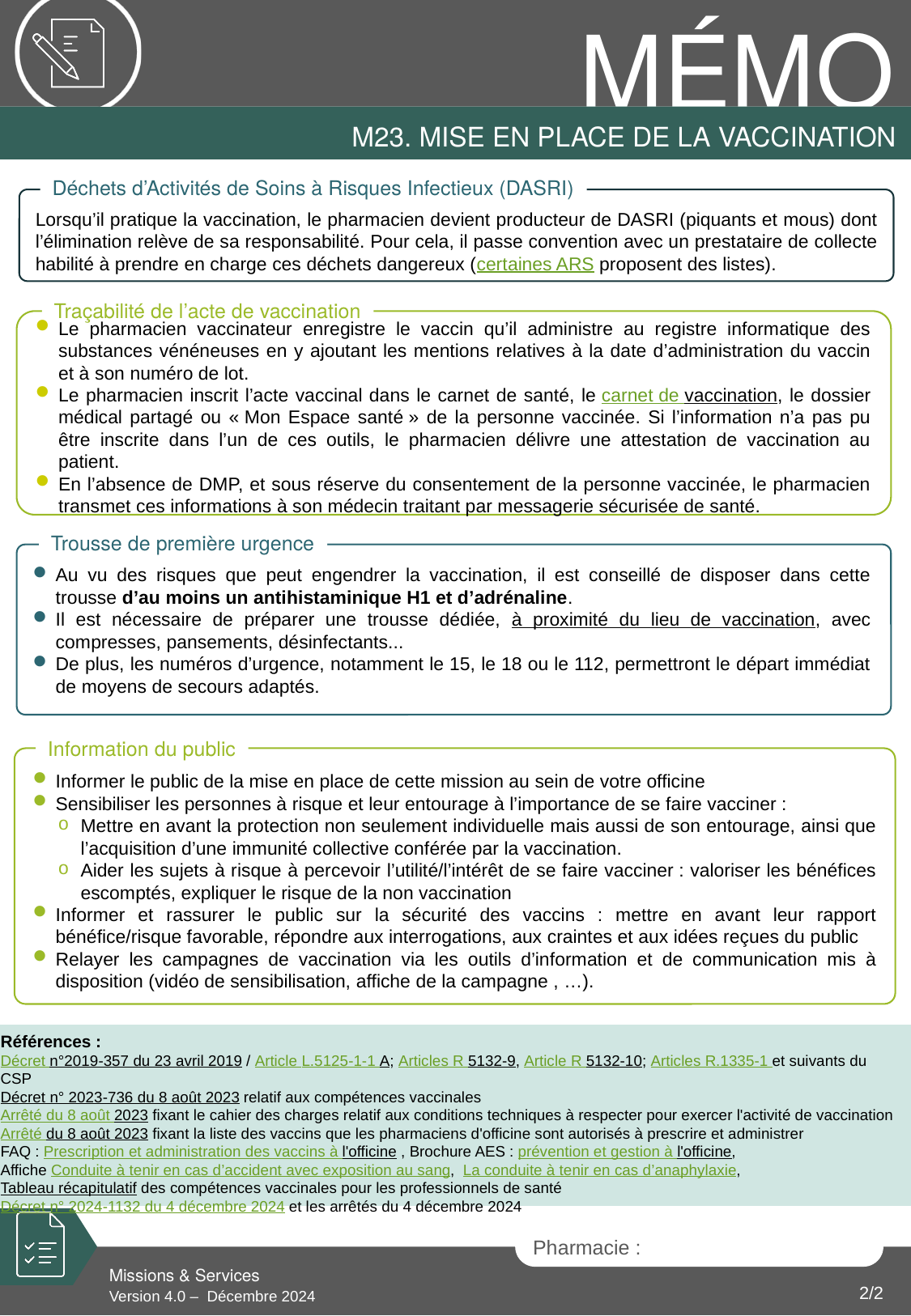

# M23. MISE EN PLACE DE LA VACCINATION
Déchets d’Activités de Soins à Risques Infectieux (DASRI)

Lorsqu’il pratique la vaccination, le pharmacien devient producteur de DASRI (piquants et mous) dont l’élimination relève de sa responsabilité. Pour cela, il passe convention avec un prestataire de collecte habilité à prendre en charge ces déchets dangereux (certaines ARS proposent des listes).
Traçabilité de l’acte de vaccination

Le pharmacien vaccinateur enregistre le vaccin qu’il administre au registre informatique des substances vénéneuses en y ajoutant les mentions relatives à la date d’administration du vaccin et à son numéro de lot.
Le pharmacien inscrit l’acte vaccinal dans le carnet de santé, le carnet de vaccination, le dossier médical partagé ou « Mon Espace santé » de la personne vaccinée. Si l’information n’a pas pu être inscrite dans l’un de ces outils, le pharmacien délivre une attestation de vaccination au patient.
En l’absence de DMP, et sous réserve du consentement de la personne vaccinée, le pharmacien transmet ces informations à son médecin traitant par messagerie sécurisée de santé.
Trousse de première urgence

Au vu des risques que peut engendrer la vaccination, il est conseillé de disposer dans cette trousse d’au moins un antihistaminique H1 et d’adrénaline.
Il est nécessaire de préparer une trousse dédiée, à proximité du lieu de vaccination, avec compresses, pansements, désinfectants...
De plus, les numéros d’urgence, notamment le 15, le 18 ou le 112, permettront le départ immédiat de moyens de secours adaptés.
Information du public

Informer le public de la mise en place de cette mission au sein de votre officine
Sensibiliser les personnes à risque et leur entourage à l’importance de se faire vacciner :
Mettre en avant la protection non seulement individuelle mais aussi de son entourage, ainsi que l’acquisition d’une immunité collective conférée par la vaccination.
Aider les sujets à risque à percevoir l’utilité/l’intérêt de se faire vacciner : valoriser les bénéfices escomptés, expliquer le risque de la non vaccination
Informer et rassurer le public sur la sécurité des vaccins : mettre en avant leur rapport bénéfice/risque favorable, répondre aux interrogations, aux craintes et aux idées reçues du public
Relayer les campagnes de vaccination via les outils d’information et de communication mis à disposition (vidéo de sensibilisation, affiche de la campagne , …).
Références :
Décret n°2019-357 du 23 avril 2019 / Article L.5125-1-1 A; Articles R 5132-9, Article R 5132-10; Articles R.1335-1 et suivants du CSP
Décret n° 2023-736 du 8 août 2023 relatif aux compétences vaccinales
Arrêté du 8 août 2023 fixant le cahier des charges relatif aux conditions techniques à respecter pour exercer l'activité de vaccination
Arrêté du 8 août 2023 fixant la liste des vaccins que les pharmaciens d'officine sont autorisés à prescrire et administrer
FAQ : Prescription et administration des vaccins à l'officine , Brochure AES : prévention et gestion à l'officine,
Affiche Conduite à tenir en cas d’accident avec exposition au sang,  La conduite à tenir en cas d’anaphylaxie,
Tableau récapitulatif des compétences vaccinales pour les professionnels de santé
Décret n° 2024-1132 du 4 décembre 2024 et les arrêtés du 4 décembre 2024
2/2